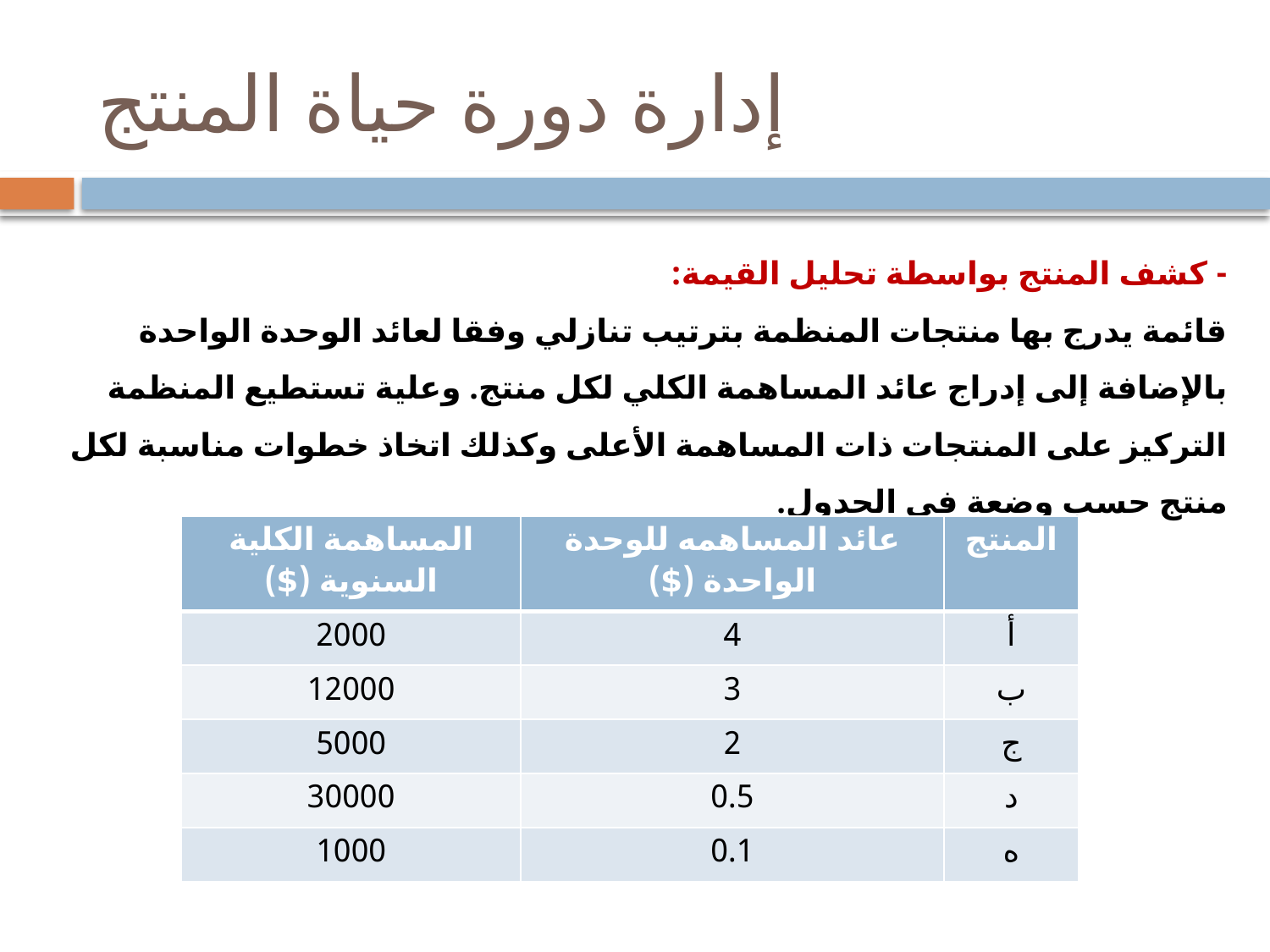

# إدارة دورة حياة المنتج
- كشف المنتج بواسطة تحليل القيمة:
قائمة يدرج بها منتجات المنظمة بترتيب تنازلي وفقا لعائد الوحدة الواحدة بالإضافة إلى إدراج عائد المساهمة الكلي لكل منتج. وعلية تستطيع المنظمة التركيز على المنتجات ذات المساهمة الأعلى وكذلك اتخاذ خطوات مناسبة لكل منتج حسب وضعة في الجدول.
| المساهمة الكلية السنوية ($) | عائد المساهمه للوحدة الواحدة ($) | المنتج |
| --- | --- | --- |
| 2000 | 4 | أ |
| 12000 | 3 | ب |
| 5000 | 2 | ج |
| 30000 | 0.5 | د |
| 1000 | 0.1 | ه |